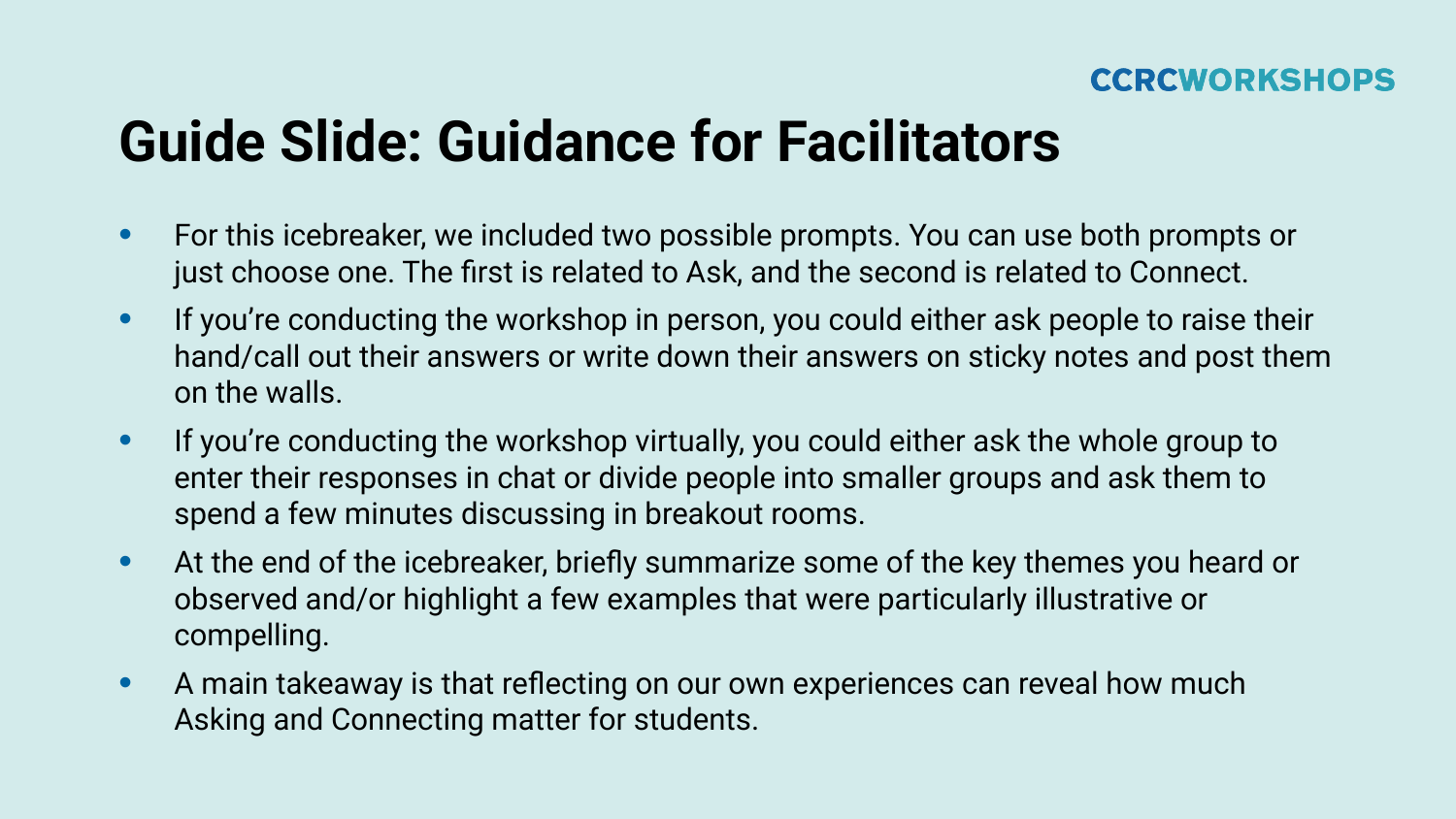

# Guide Slide: Guidance for Facilitators
For this icebreaker, we included two possible prompts. You can use both prompts or just choose one. The first is related to Ask, and the second is related to Connect.
If you’re conducting the workshop in person, you could either ask people to raise their hand/call out their answers or write down their answers on sticky notes and post them on the walls.
If you’re conducting the workshop virtually, you could either ask the whole group to enter their responses in chat or divide people into smaller groups and ask them to spend a few minutes discussing in breakout rooms.
At the end of the icebreaker, briefly summarize some of the key themes you heard or observed and/or highlight a few examples that were particularly illustrative or compelling.
A main takeaway is that reflecting on our own experiences can reveal how much Asking and Connecting matter for students.